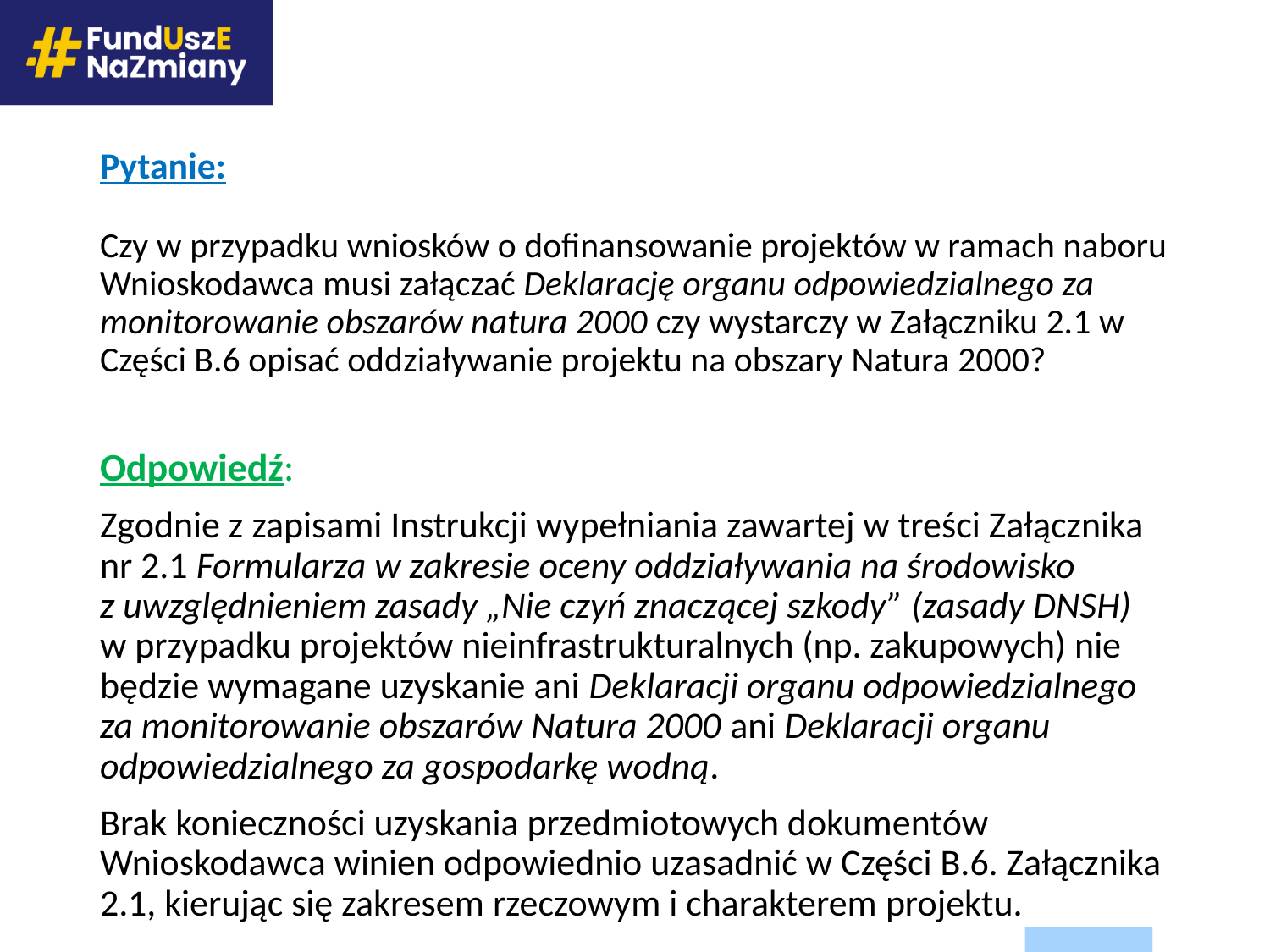

# Pytanie: Czy w przypadku wniosków o dofinansowanie projektów w ramach naboru Wnioskodawca musi załączać Deklarację organu odpowiedzialnego za monitorowanie obszarów natura 2000 czy wystarczy w Załączniku 2.1 w Części B.6 opisać oddziaływanie projektu na obszary Natura 2000?

Odpowiedź:
Zgodnie z zapisami Instrukcji wypełniania zawartej w treści Załącznika nr 2.1 Formularza w zakresie oceny oddziaływania na środowisko
z uwzględnieniem zasady „Nie czyń znaczącej szkody” (zasady DNSH)
w przypadku projektów nieinfrastrukturalnych (np. zakupowych) nie będzie wymagane uzyskanie ani Deklaracji organu odpowiedzialnego za monitorowanie obszarów Natura 2000 ani Deklaracji organu odpowiedzialnego za gospodarkę wodną.
Brak konieczności uzyskania przedmiotowych dokumentów Wnioskodawca winien odpowiednio uzasadnić w Części B.6. Załącznika 2.1, kierując się zakresem rzeczowym i charakterem projektu.